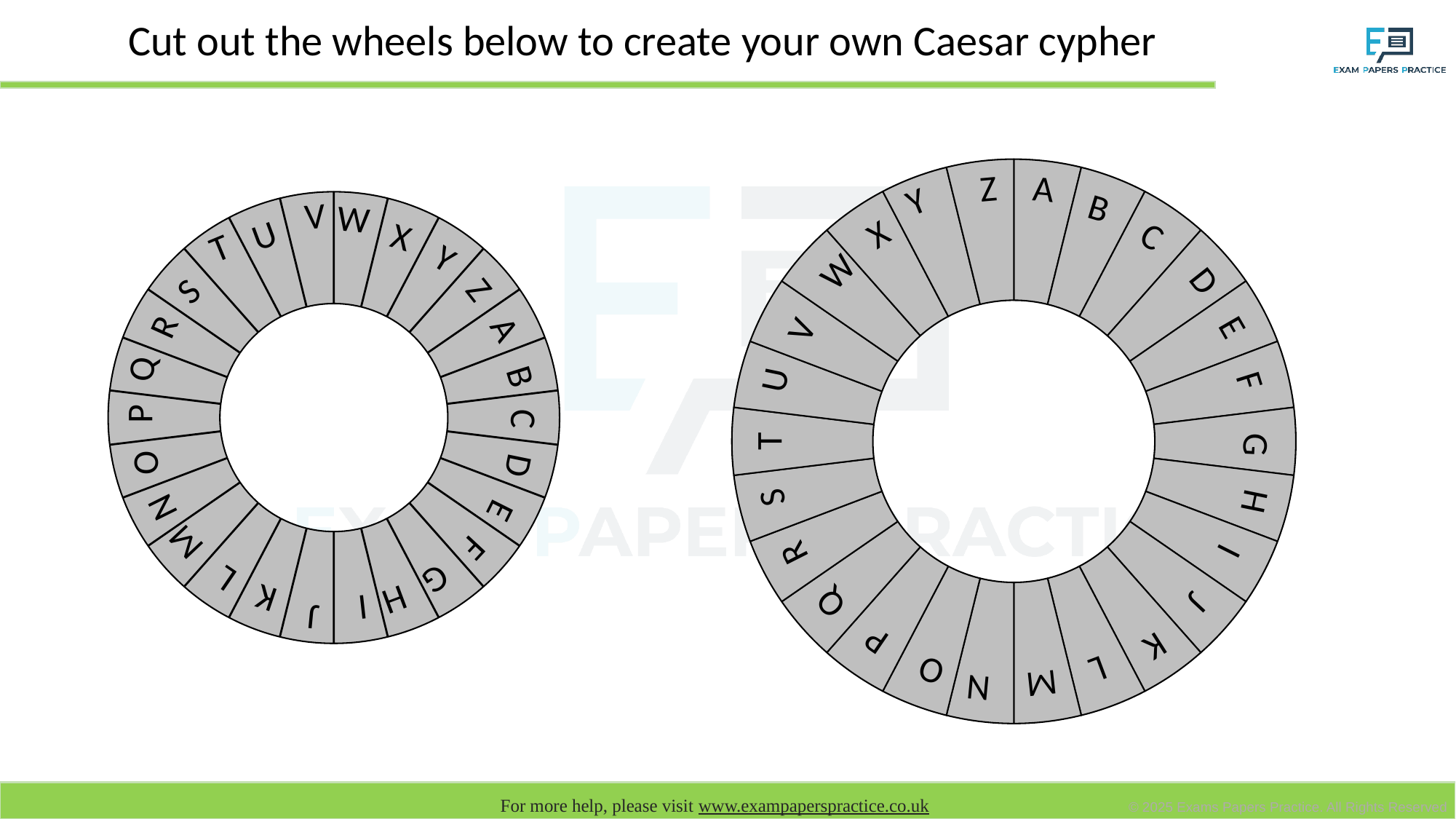

Cut out the wheels below to create your own Caesar cypher

### Chart

| Category |  |
|---|---|
B
X
C
W
D
E
V
F
U
G
T
H
S
I
R
J
Q
P
K
O
L
M

### Chart

| Category |  |
|---|---|
X
Y
Z
S
A
R
B
Q
C
P
D
O
E
N
F
M
G
L
K
H
I
U